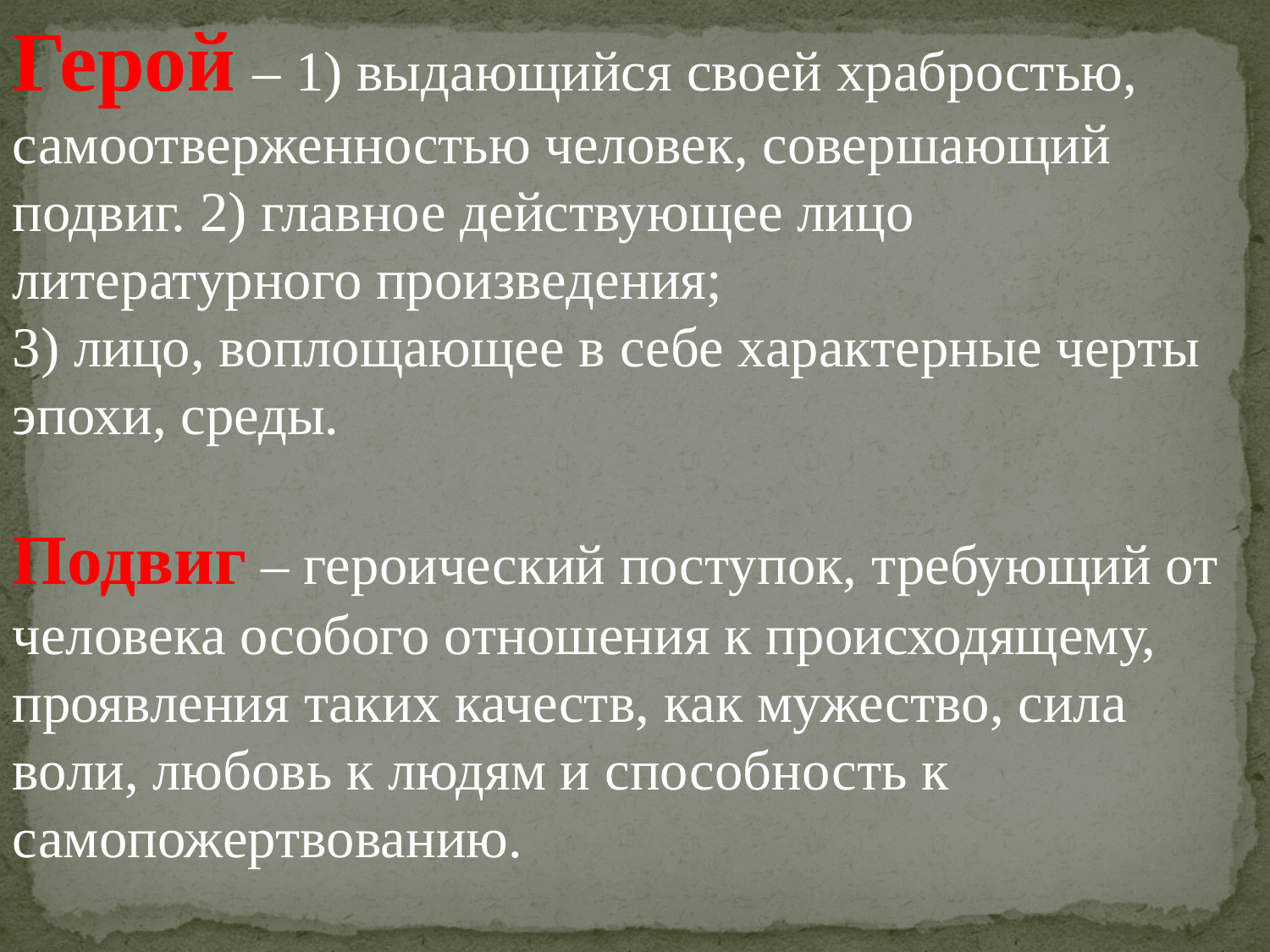

Герой – 1) выдающийся своей храбростью, самоотверженностью человек, совершающий подвиг. 2) главное действующее лицо литературного произведения;
3) лицо, воплощающее в себе характерные черты эпохи, среды.

Подвиг – героический поступок, требующий от человека особого отношения к происходящему, проявления таких качеств, как мужество, сила воли, любовь к людям и способность к самопожертвованию.